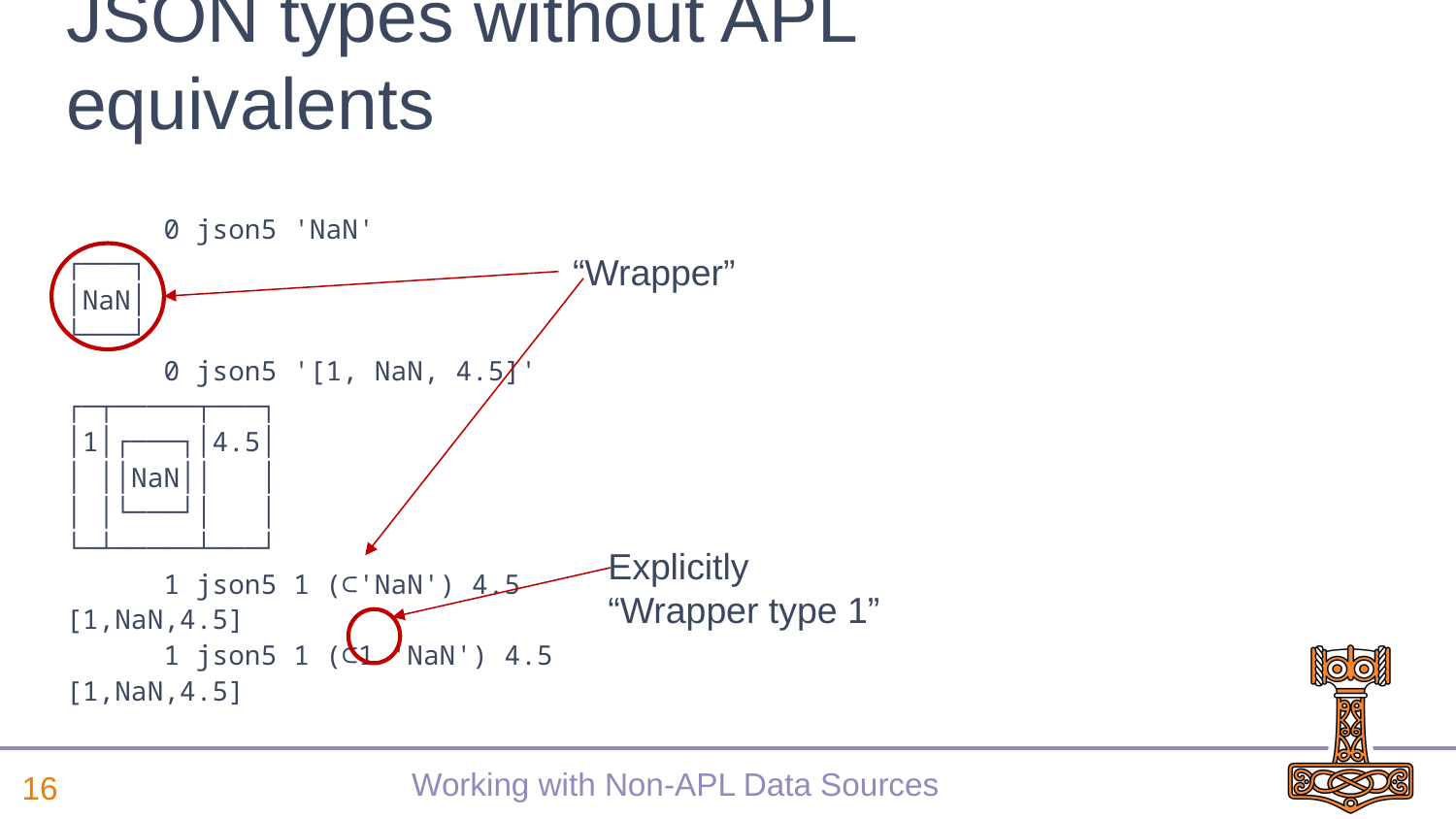

# JSON types without APL equivalents
      0 json5 'NaN'
┌───┐
│NaN│
└───┘
      0 json5 '[1, NaN, 4.5]'
┌─┬─────┬───┐
│1│┌───┐│4.5│
│ ││NaN││   │
│ │└───┘│   │
└─┴─────┴───┘
      1 json5 1 (⊂'NaN') 4.5
[1,NaN,4.5]
      1 json5 1 (⊂1 'NaN') 4.5
[1,NaN,4.5]
“Wrapper”

Explicitly “Wrapper type 1”